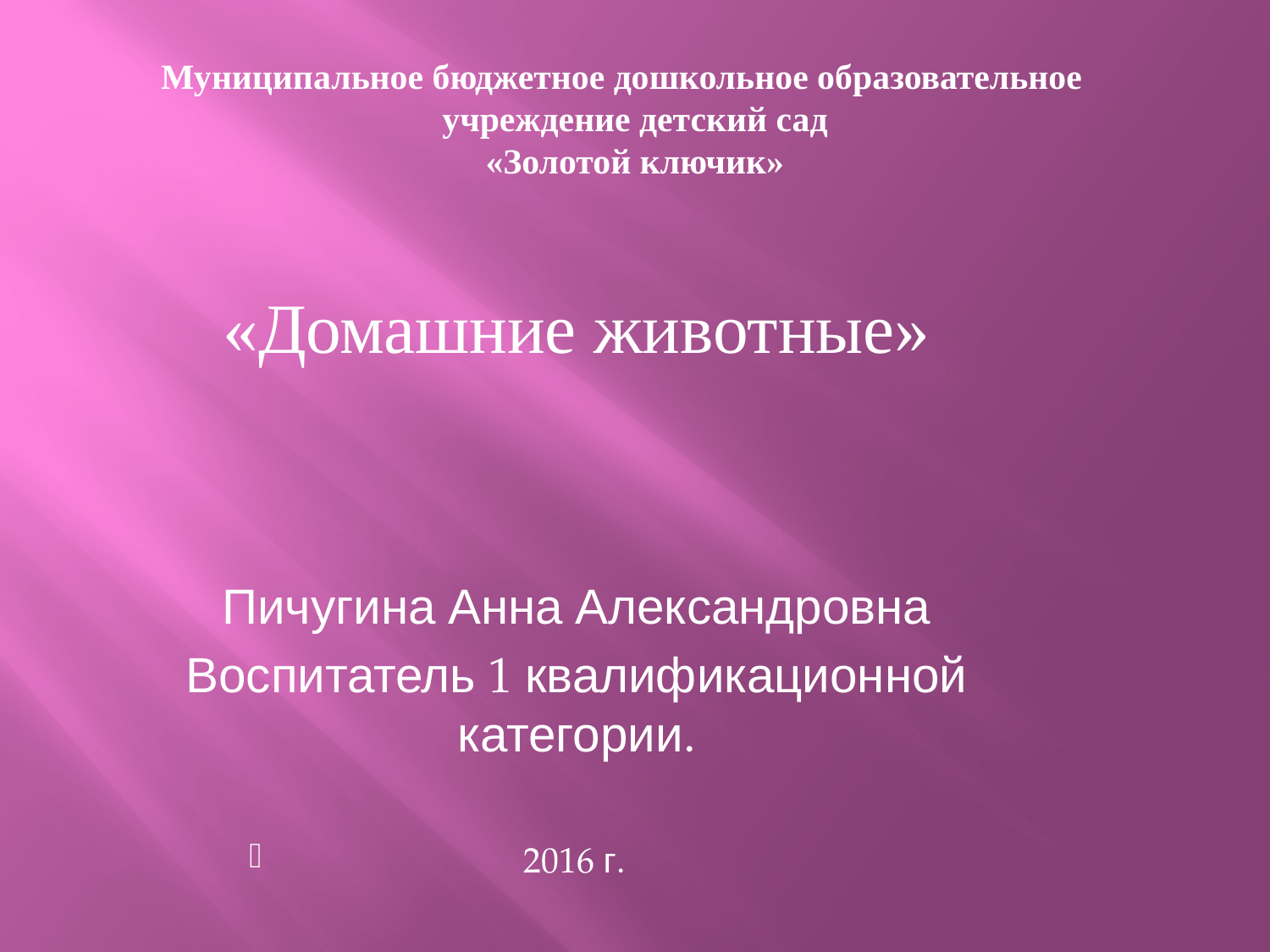

# Муниципальное бюджетное дошкольное образовательное    учреждение детский сад «Золотой ключик»

«Домашние животные»

Пичугина Анна Александровна
Воспитатель 1 квалификационной категории.

                            2016 г.